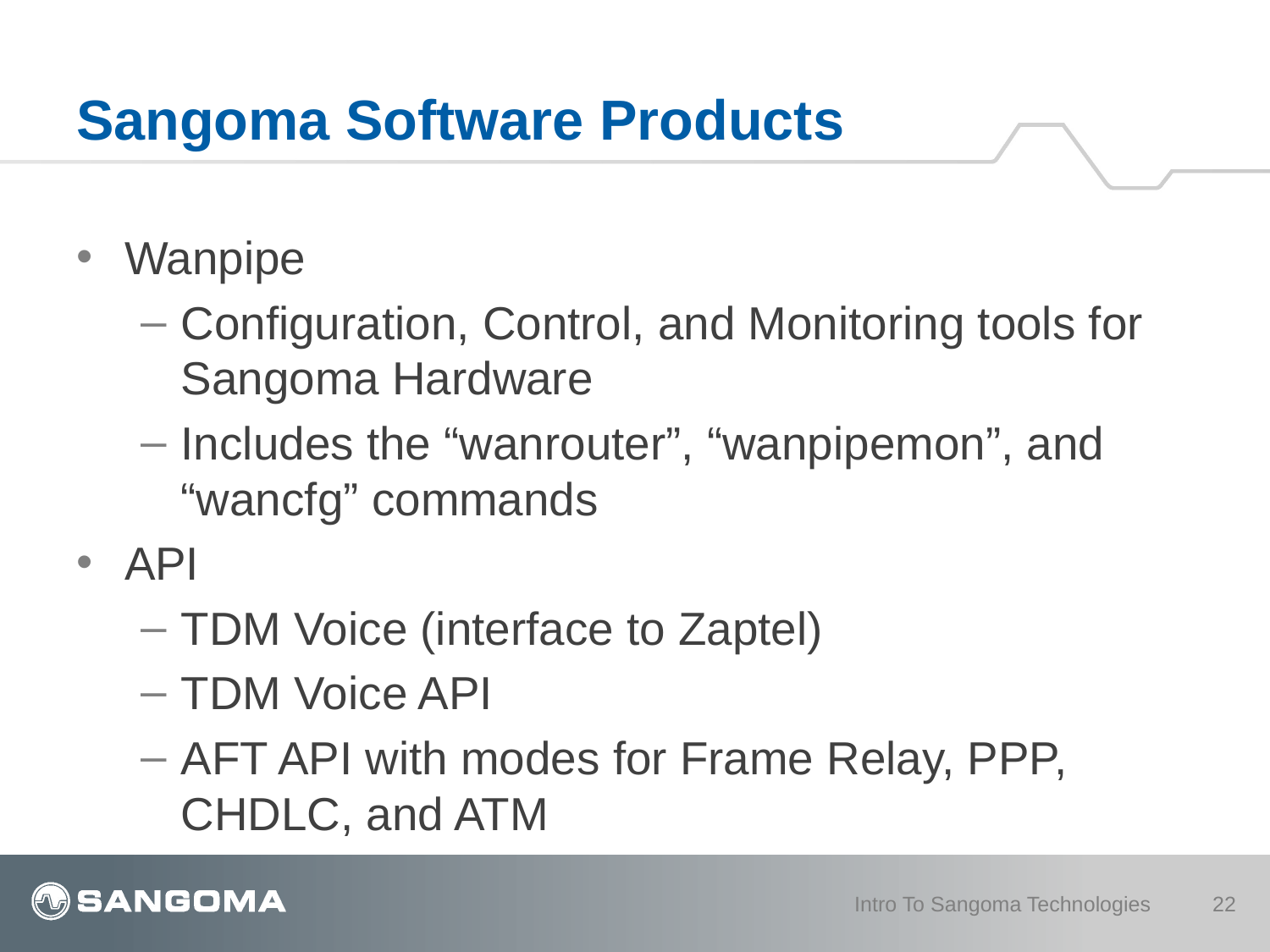

# Sangoma Software Products
Wanpipe
Configuration, Control, and Monitoring tools for Sangoma Hardware
Includes the “wanrouter”, “wanpipemon”, and “wancfg” commands
API
TDM Voice (interface to Zaptel)
TDM Voice API
AFT API with modes for Frame Relay, PPP, CHDLC, and ATM
Intro To Sangoma Technologies
22